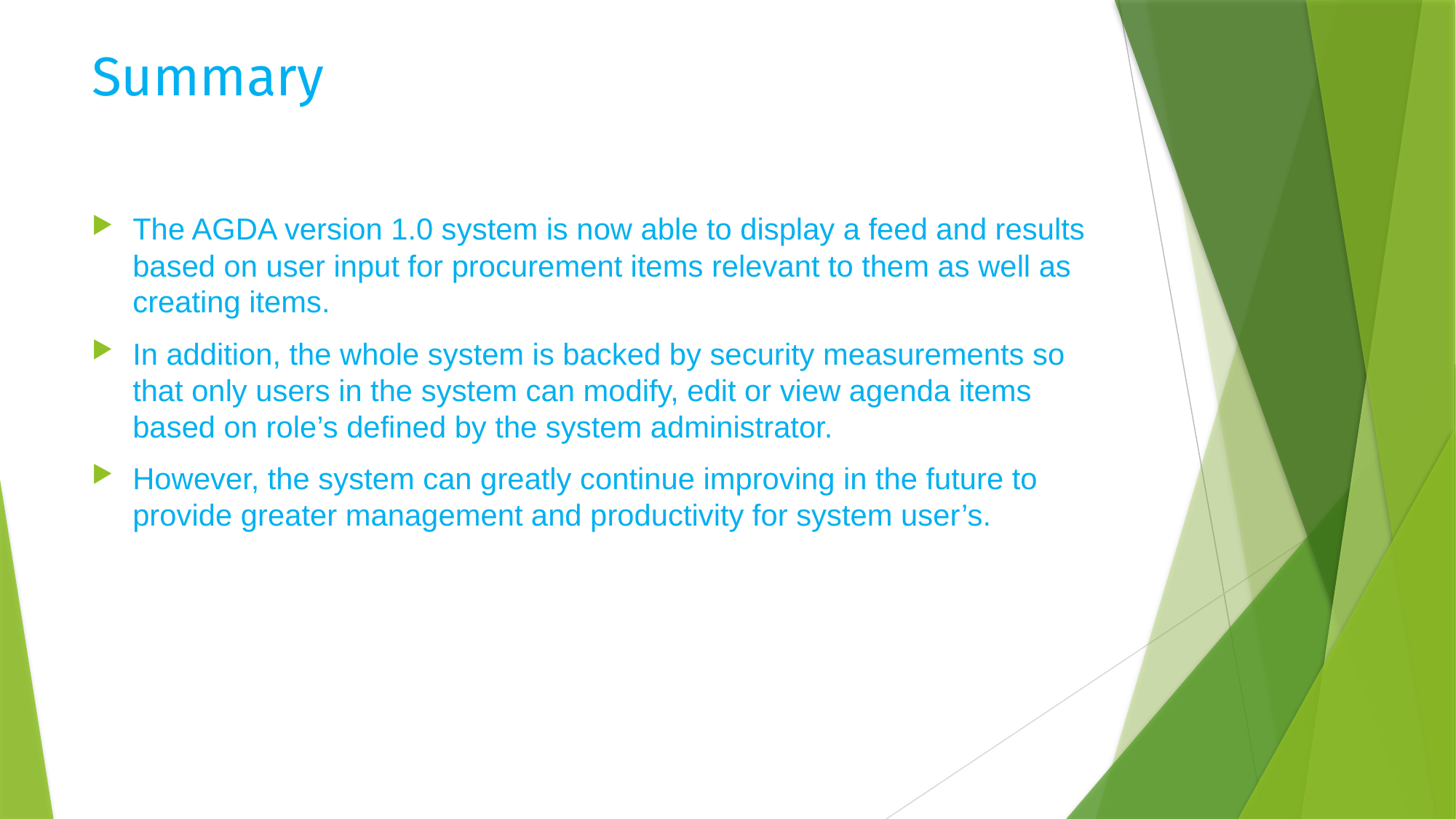

# Summary
The AGDA version 1.0 system is now able to display a feed and results based on user input for procurement items relevant to them as well as creating items.
In addition, the whole system is backed by security measurements so that only users in the system can modify, edit or view agenda items based on role’s defined by the system administrator.
However, the system can greatly continue improving in the future to provide greater management and productivity for system user’s.